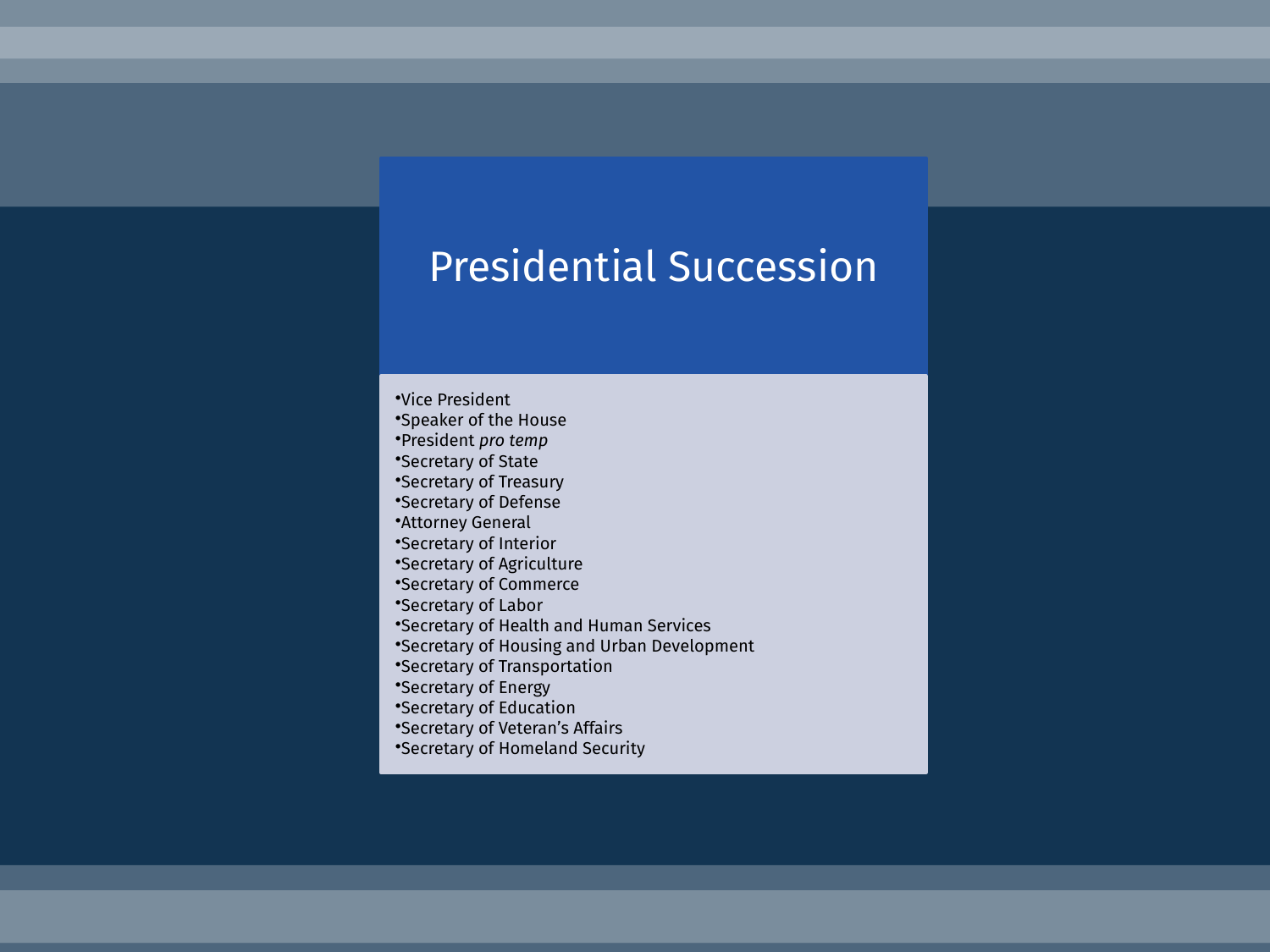

Presidential Succession
Vice President
Secretary of Interior
Speaker of the House
President pro temp
Secretary of State
Secretary of Treasury
Attorney General
Secretary of Defense
Secretary of Agriculture
Secretary of Commerce
Secretary of Labor
Secretary of Health and Human Services
Secretary of Housing and Urban Development
Secretary of Transportation
Secretary of Energy
Secretary of Education
Secretary of Veteran’s Affairs
Secretary of Homeland Security
#